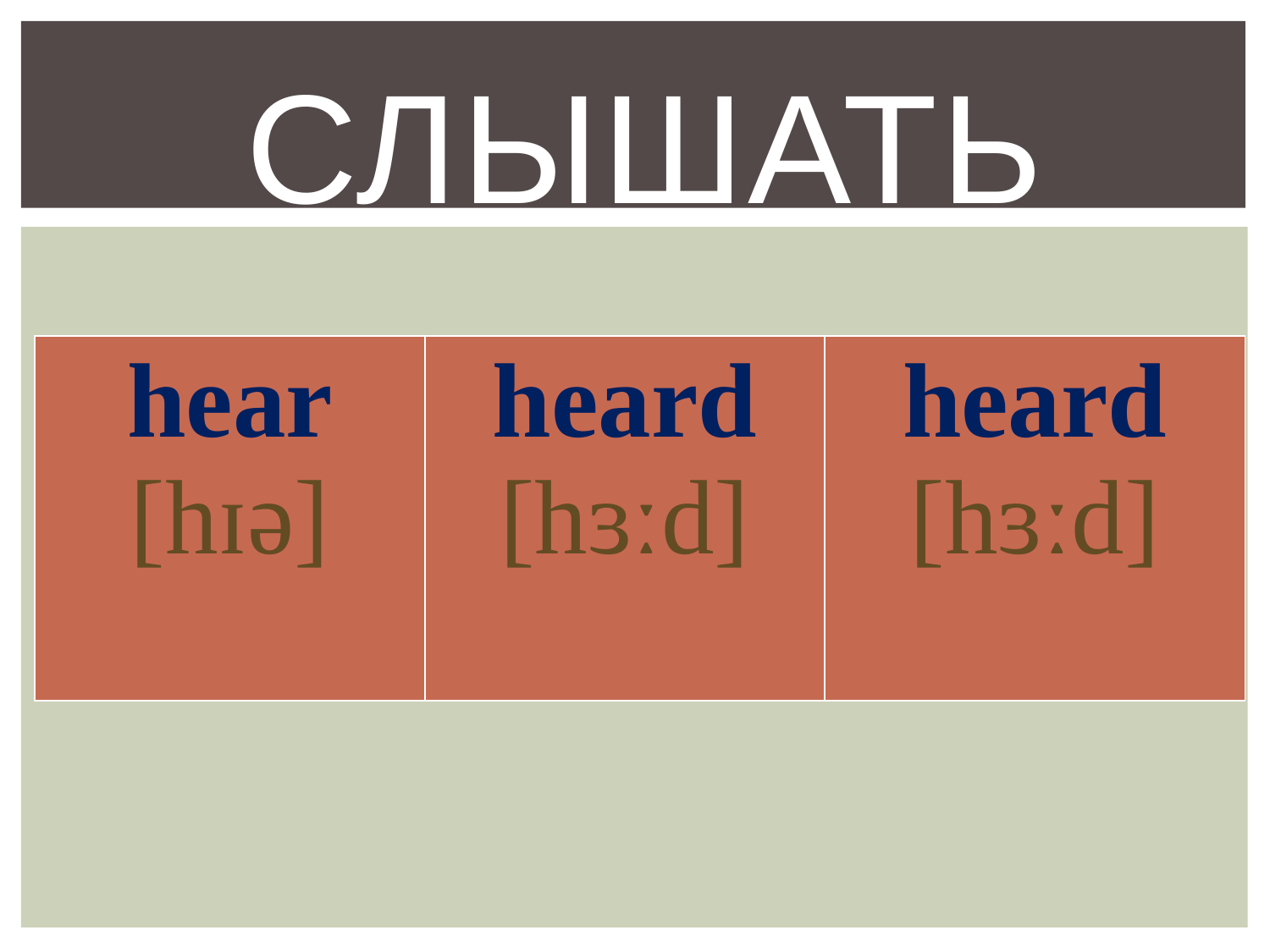

# слышать
| hear [hɪə] | heard [hɜːd] | heard [hɜːd] |
| --- | --- | --- |